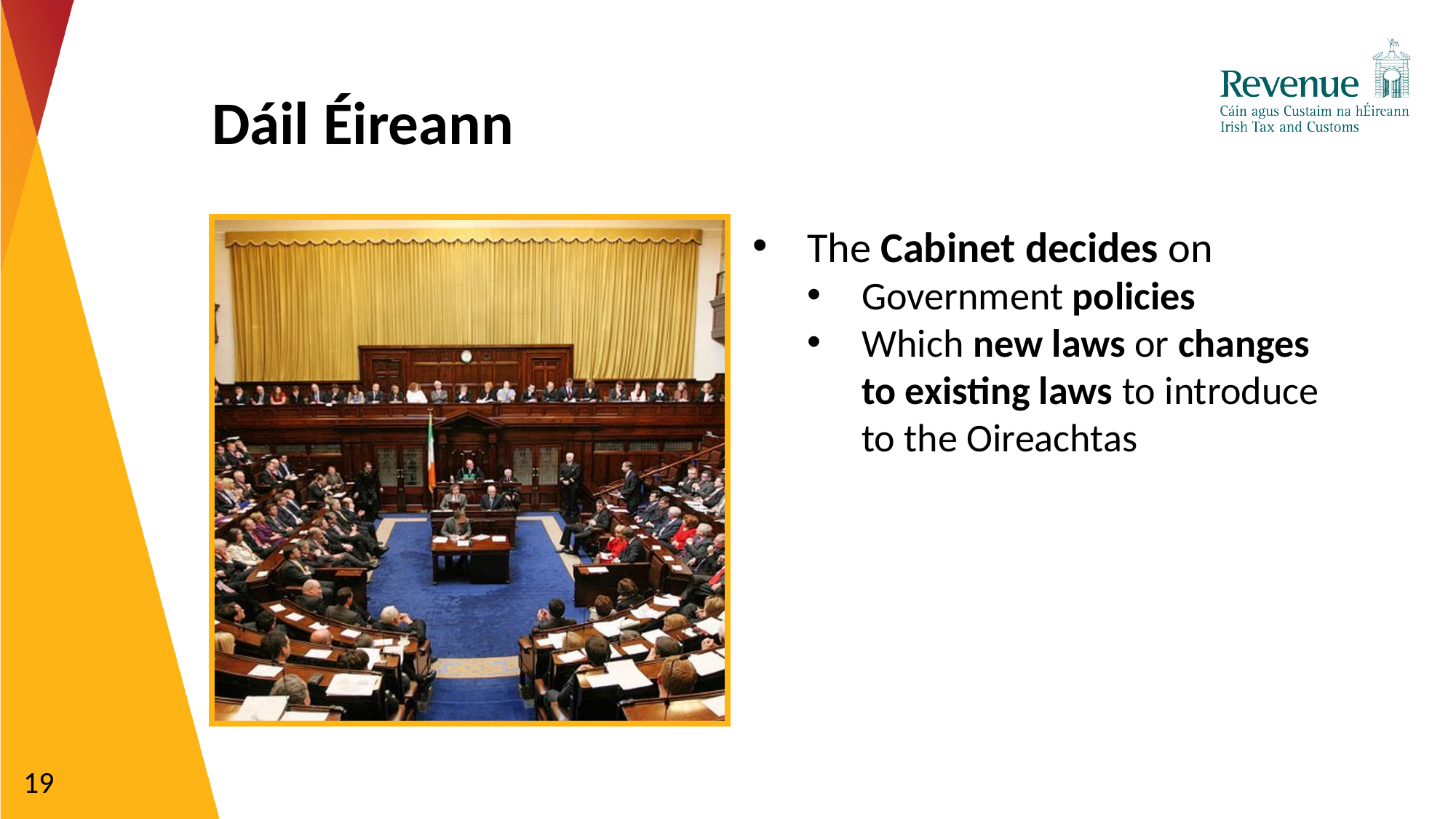

# Dáil Éireann 2
Dáil Éireann

The Cabinet decides on
Government policies
Which new laws or changes to existing laws to introduce to the Oireachtas

19